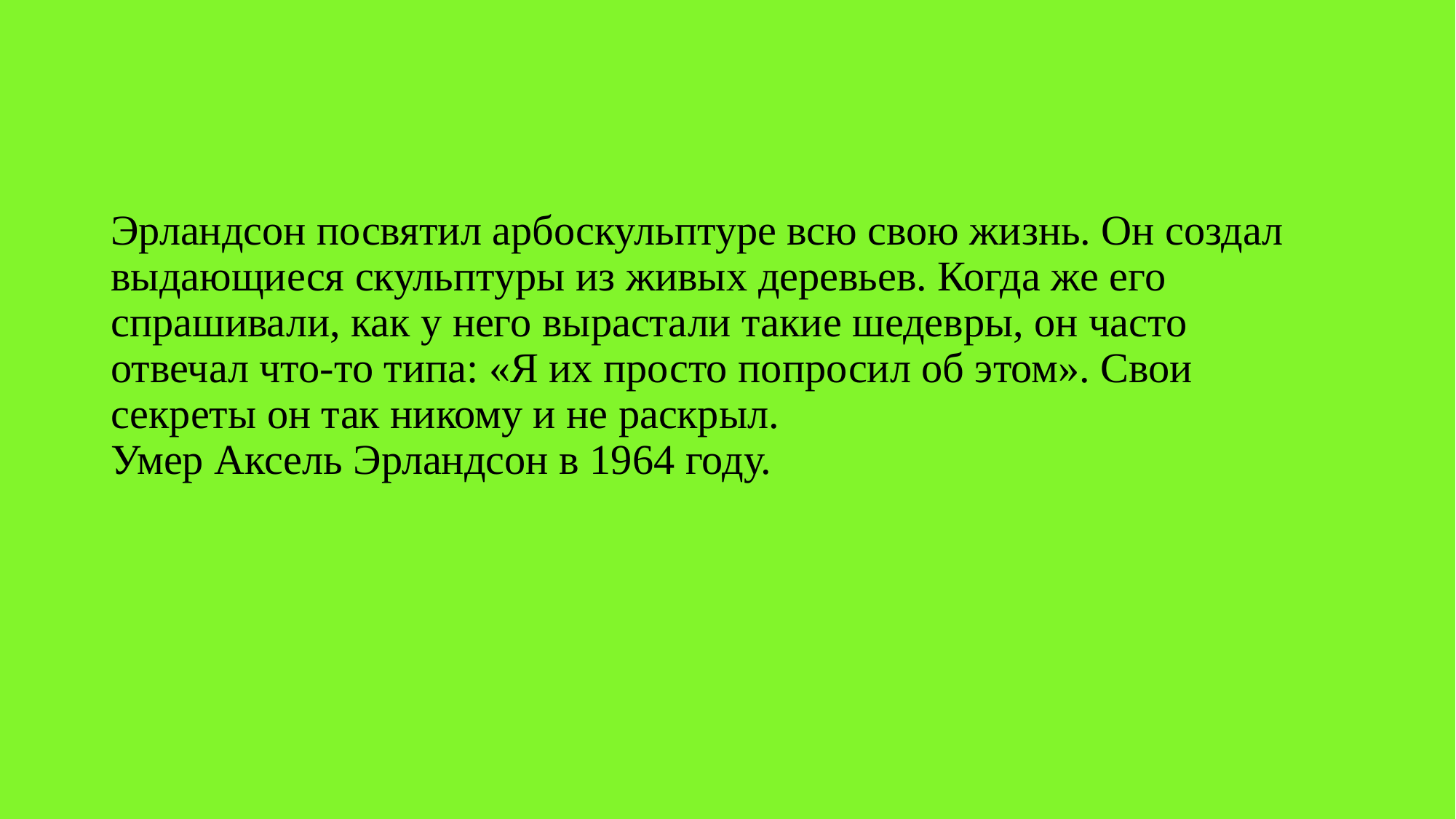

# Эрландсон посвятил арбоскульптуре всю свою жизнь. Он создал выдающиеся скульптуры из живых деревьев. Когда же его спрашивали, как у него вырастали такие шедевры, он часто отвечал что-то типа: «Я их просто попросил об этом». Свои секреты он так никому и не раскрыл. Умер Аксель Эрландсон в 1964 году.